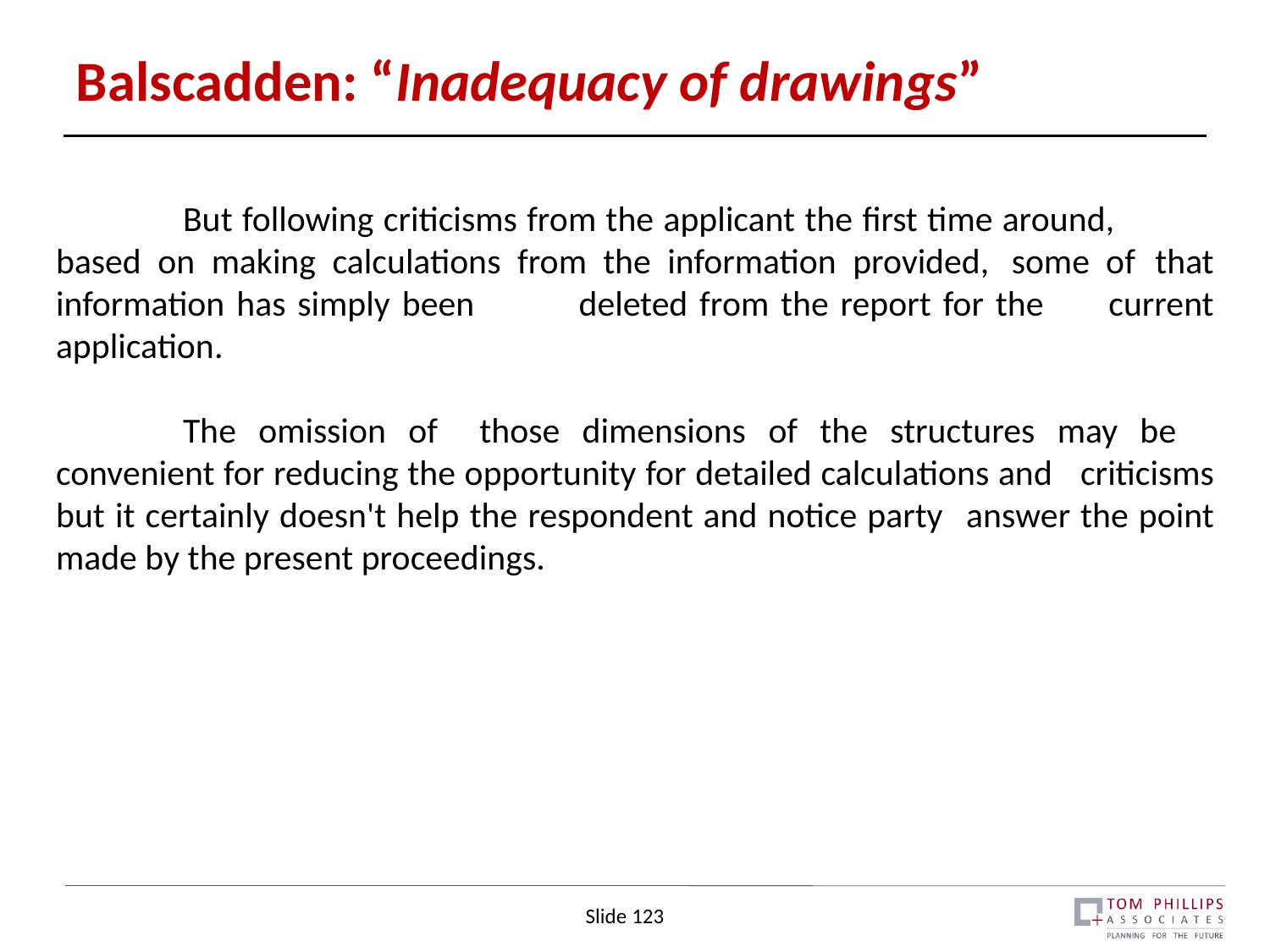

# Balscadden: “Inadequacy of drawings”

	But following criticisms from the applicant the first time around, 	based on making calculations from the information provided, 	some of 	that information has simply been 	deleted from the report for the 	current application.

	The omission of 	those dimensions of the structures may be 	convenient for reducing the opportunity for detailed calculations and 	criticisms but it certainly doesn't help the respondent and notice party 	answer the point made by the present proceedings.